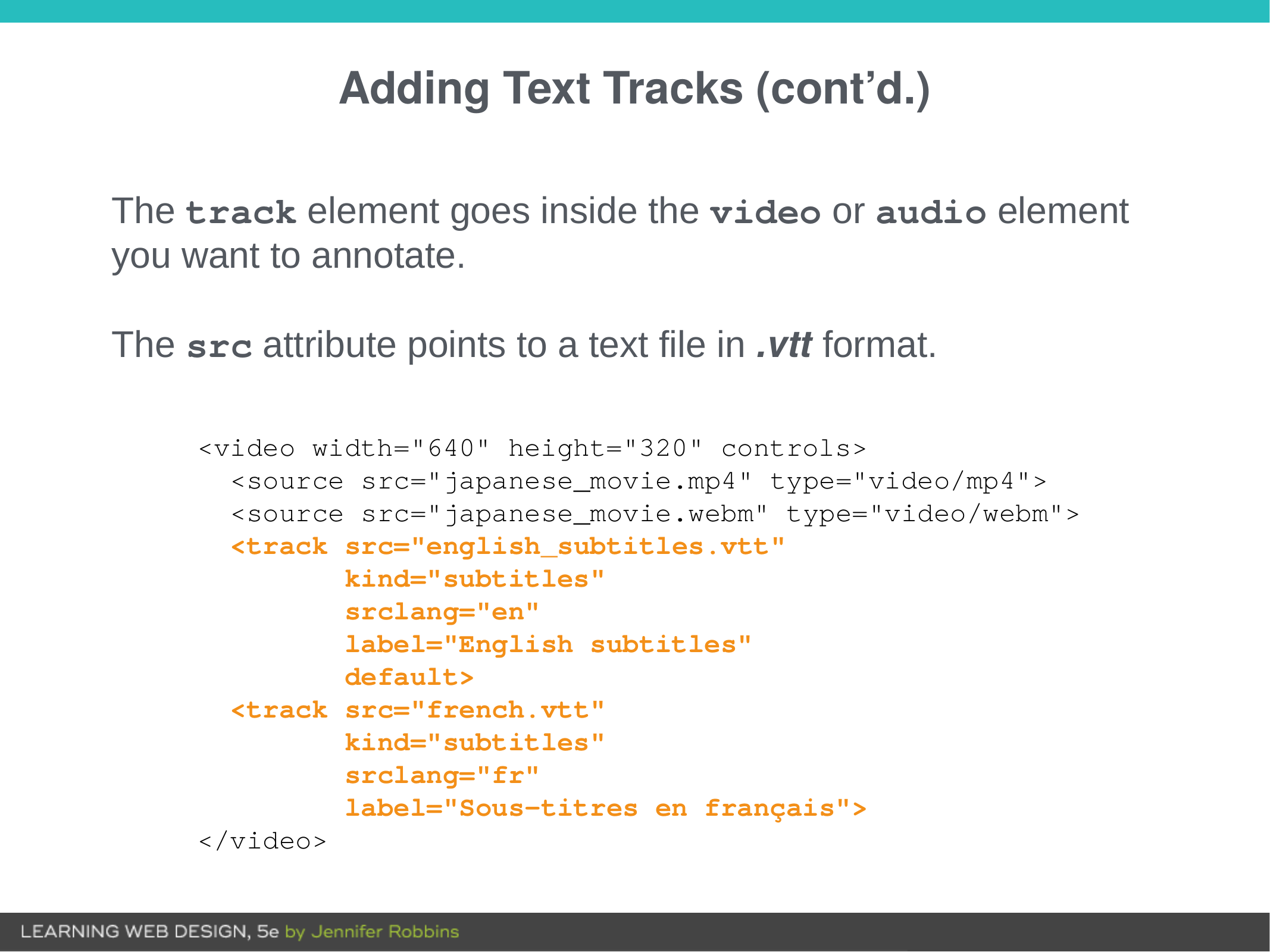

Adding Text Tracks (cont’d.)
The track element goes inside the video or audio element you want to annotate.
The src attribute points to a text file in .vtt format.
<video width="640" height="320" controls>
  <source src="japanese_movie.mp4" type="video/mp4">
  <source src="japanese_movie.webm" type="video/webm">
  <track src="english_subtitles.vtt"
         kind="subtitles"
         srclang="en"
         label="English subtitles"
         default>
  <track src="french.vtt"
         kind="subtitles"
         srclang="fr"
         label="Sous-titres en français">
</video>